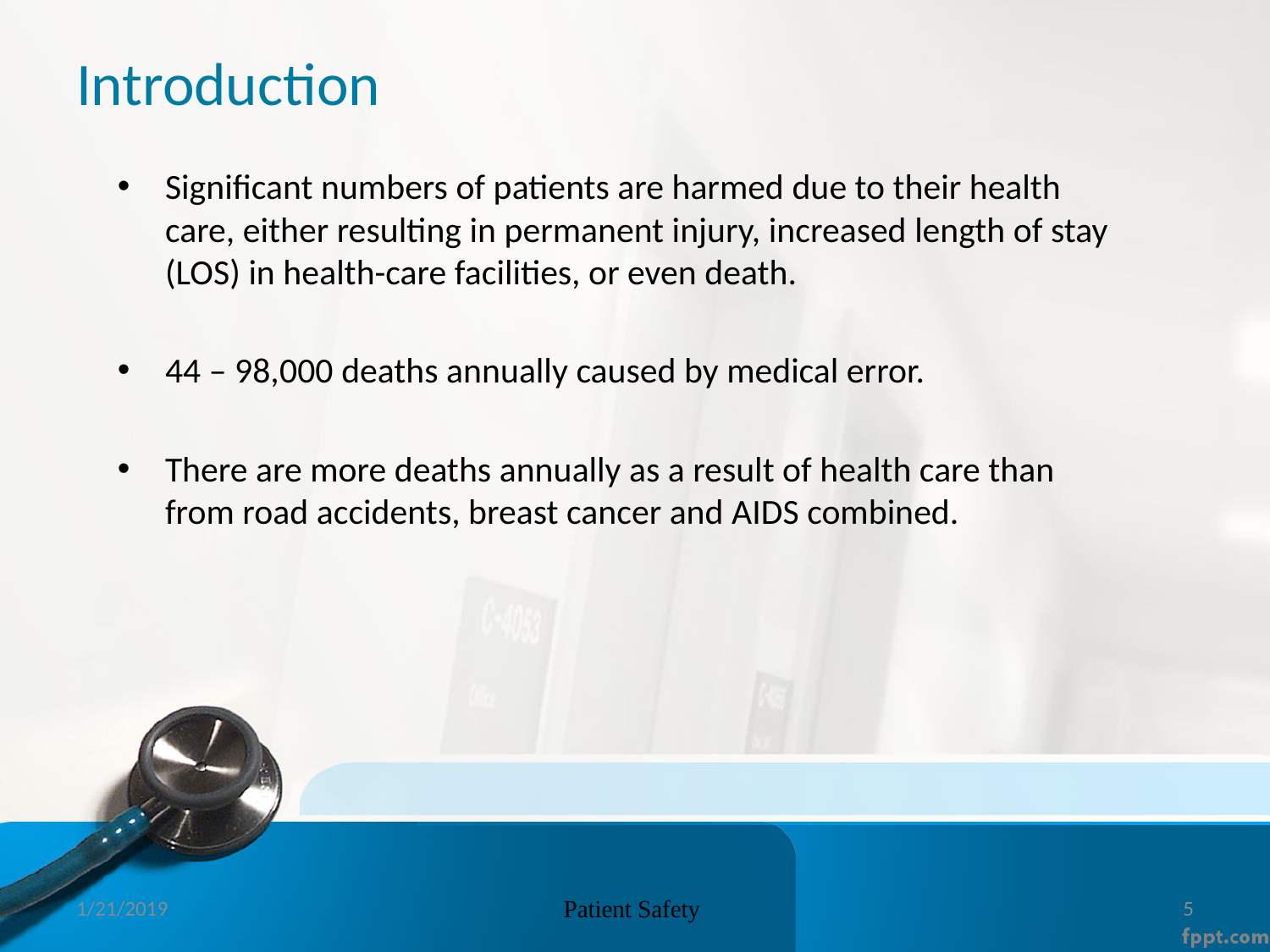

# Introduction
Significant numbers of patients are harmed due to their health care, either resulting in permanent injury, increased length of stay (LOS) in health-care facilities, or even death.

44 – 98,000 deaths annually caused by medical error.

There are more deaths annually as a result of health care than from road accidents, breast cancer and AIDS combined.
1/21/2019
Patient Safety
5